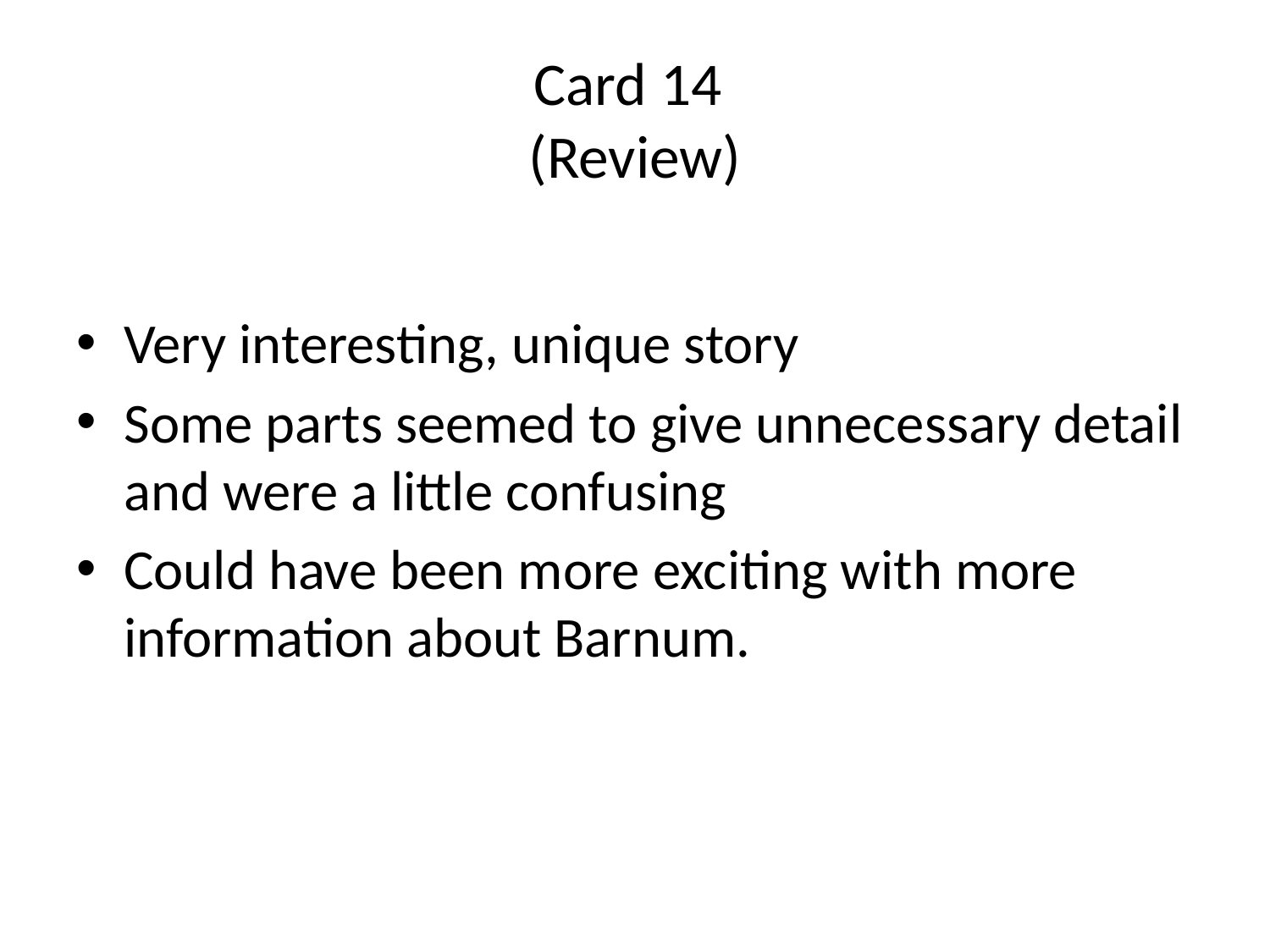

# Card 14 (Review)

Very interesting, unique story
Some parts seemed to give unnecessary detail and were a little confusing
Could have been more exciting with more information about Barnum.